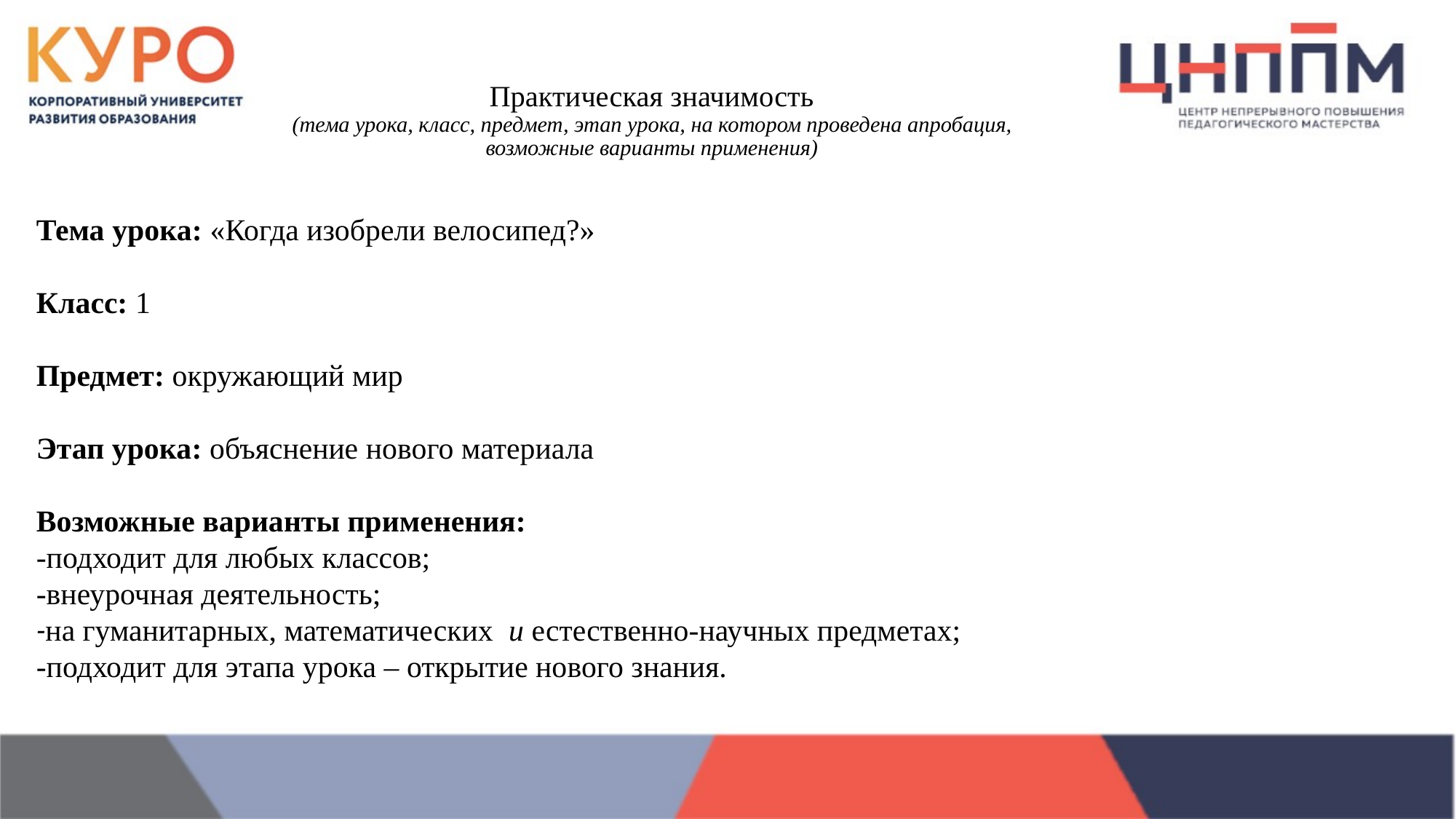

Практическая значимость
(тема урока, класс, предмет, этап урока, на котором проведена апробация, возможные варианты применения)
Тема урока: «Когда изобрели велосипед?»

Класс: 1

Предмет: окружающий мир

Этап урока: объяснение нового материала

Возможные варианты применения:
-подходит для любых классов;
-внеурочная деятельность;
-на гуманитарных, математических  и естественно-научных предметах;
-подходит для этапа урока – открытие нового знания.